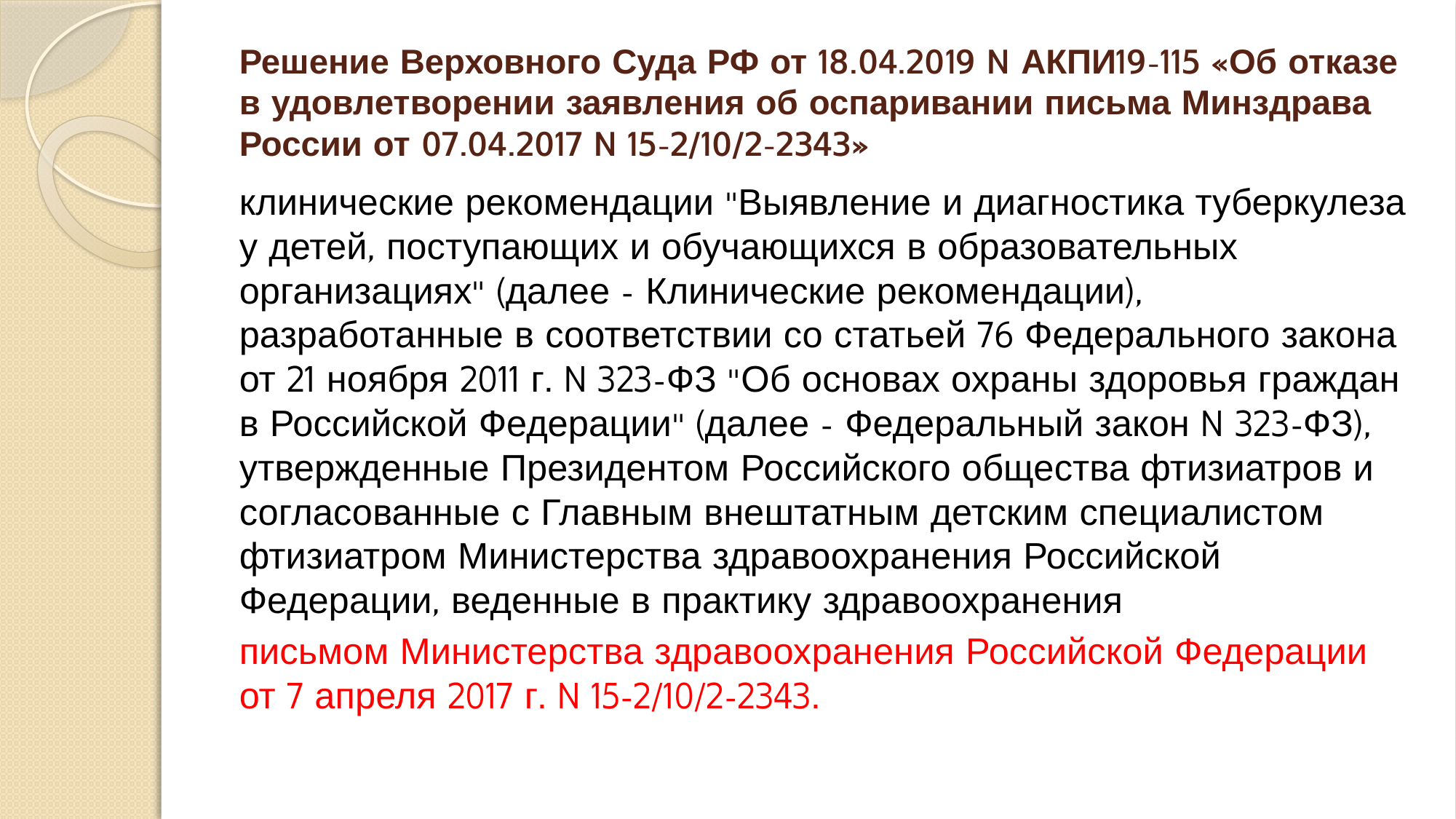

# Решение Верховного Суда РФ от 18.04.2019 N АКПИ19-115 «Об отказе в удовлетворении заявления об оспаривании письма Минздрава России от 07.04.2017 N 15-2/10/2-2343»
клинические рекомендации "Выявление и диагностика туберкулеза у детей, поступающих и обучающихся в образовательных организациях" (далее - Клинические рекомендации), разработанные в соответствии со статьей 76 Федерального закона от 21 ноября 2011 г. N 323-ФЗ "Об основах охраны здоровья граждан в Российской Федерации" (далее - Федеральный закон N 323-ФЗ), утвержденные Президентом Российского общества фтизиатров и согласованные с Главным внештатным детским специалистом фтизиатром Министерства здравоохранения Российской Федерации, веденные в практику здравоохранения
письмом Министерства здравоохранения Российской Федерации от 7 апреля 2017 г. N 15-2/10/2-2343.